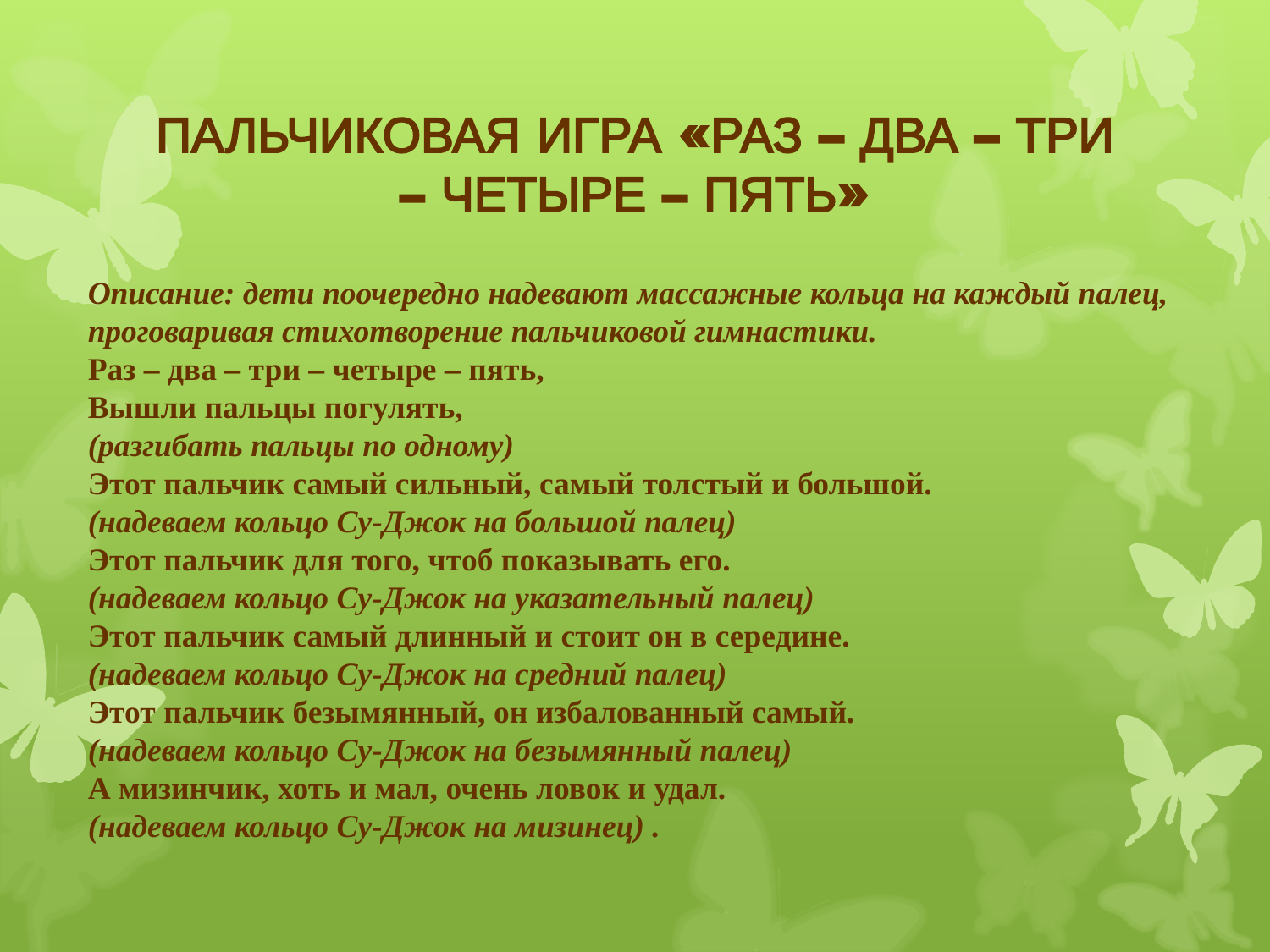

# ПАЛЬЧИКОВАЯ ИГРА «РАЗ – ДВА – ТРИ – ЧЕТЫРЕ – ПЯТЬ»
Описание: дети поочередно надевают массажные кольца на каждый палец, проговаривая стихотворение пальчиковой гимнастики.
Раз – два – три – четыре – пять,
Вышли пальцы погулять,
(разгибать пальцы по одному)
Этот пальчик самый сильный, самый толстый и большой.
(надеваем кольцо Су-Джок на большой палец)
Этот пальчик для того, чтоб показывать его.
(надеваем кольцо Су-Джок на указательный палец)
Этот пальчик самый длинный и стоит он в середине.
(надеваем кольцо Су-Джок на средний палец)
Этот пальчик безымянный, он избалованный самый.
(надеваем кольцо Су-Джок на безымянный палец)
А мизинчик, хоть и мал, очень ловок и удал.
(надеваем кольцо Су-Джок на мизинец) .